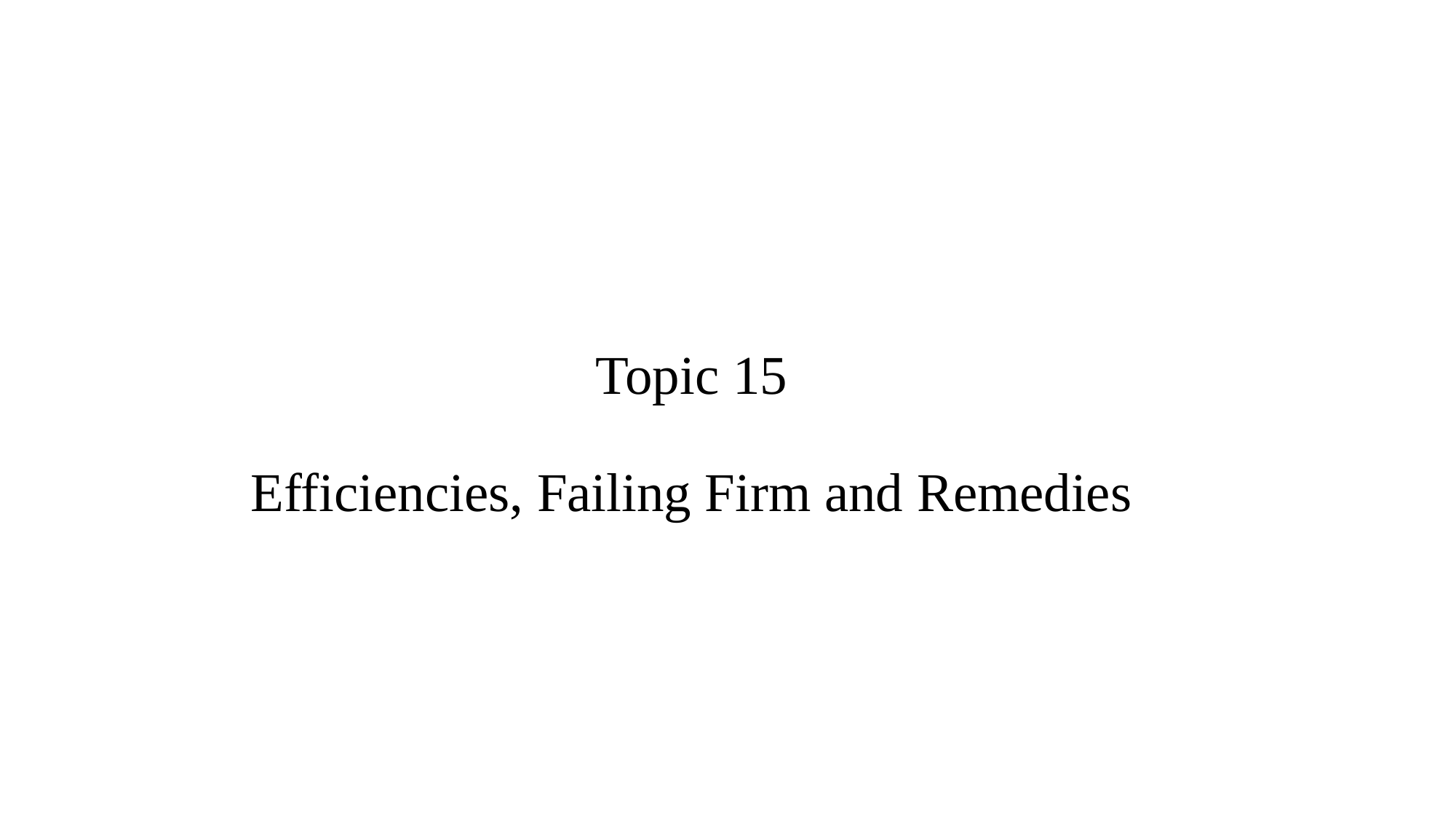

# Topic 15 Efficiencies, Failing Firm and Remedies